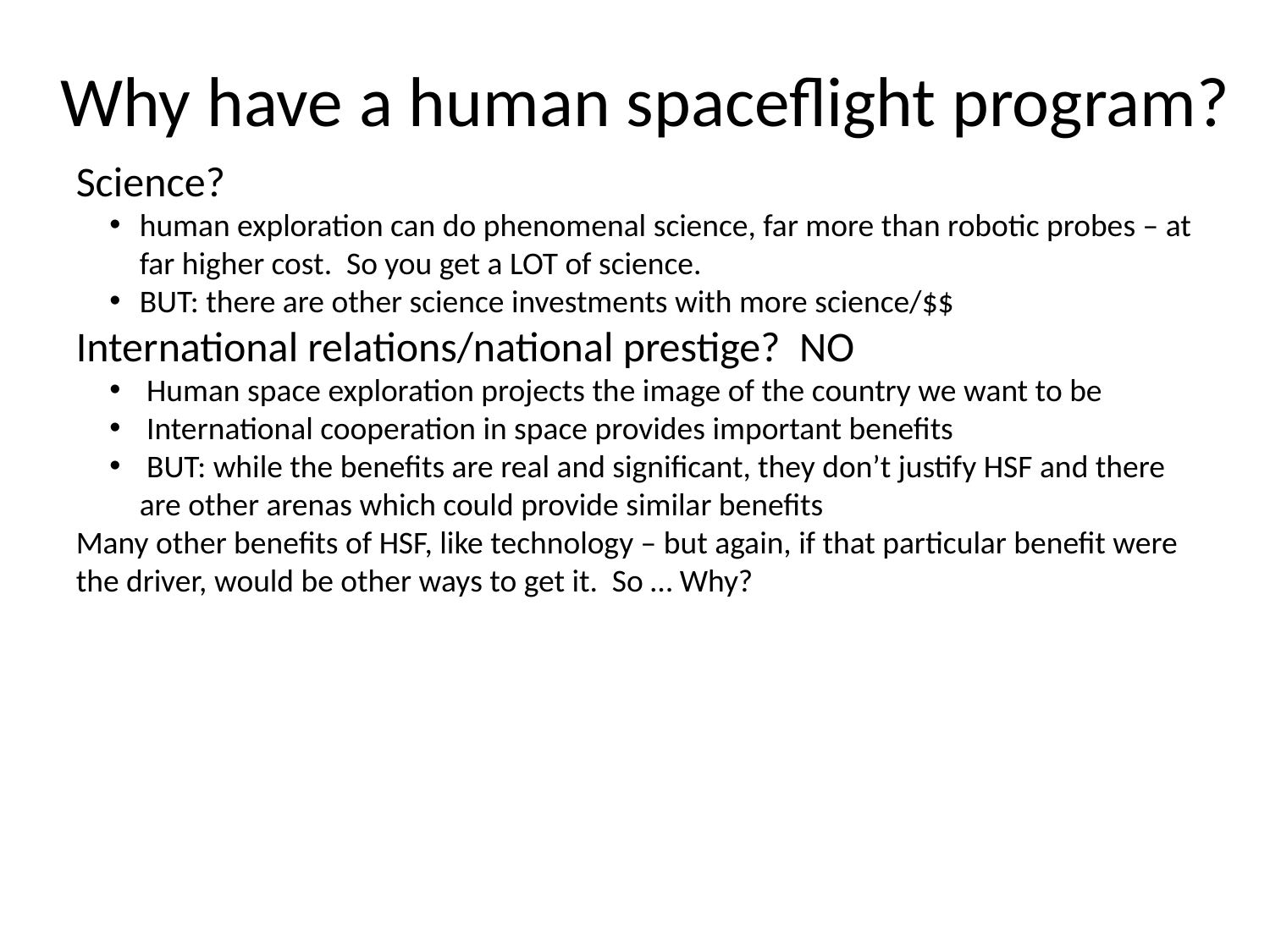

# Why have a human spaceflight program?
Science?
human exploration can do phenomenal science, far more than robotic probes – at far higher cost.  So you get a LOT of science.
BUT: there are other science investments with more science/$$
International relations/national prestige?  NO
 Human space exploration projects the image of the country we want to be
 International cooperation in space provides important benefits
 BUT: while the benefits are real and significant, they don’t justify HSF and there are other arenas which could provide similar benefits
Many other benefits of HSF, like technology – but again, if that particular benefit were the driver, would be other ways to get it.  So … Why?